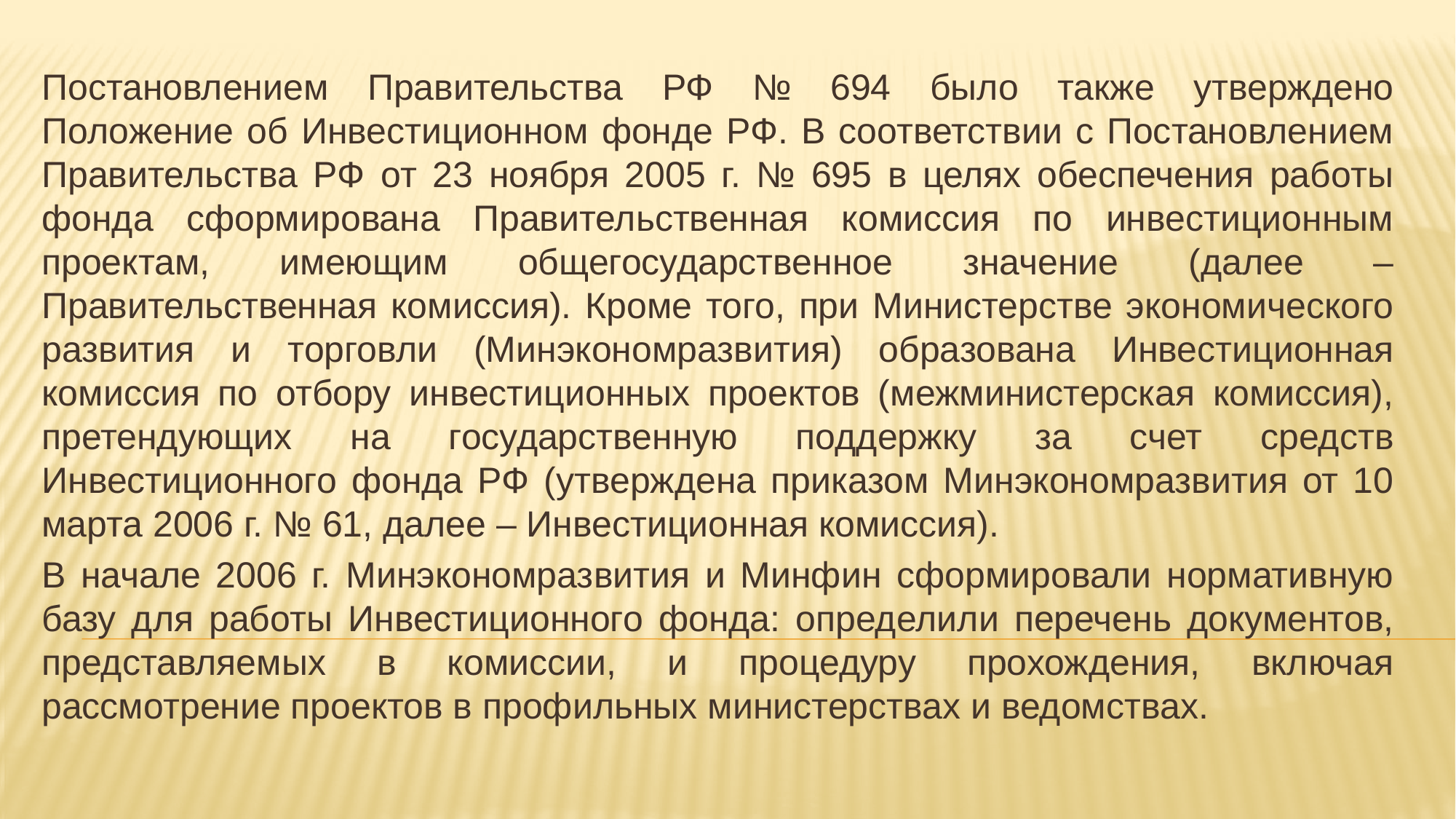

Постановлением Правительства РФ № 694 было также утверждено Положение об Инвестиционном фонде РФ. В соответствии с Постановлением Правительства РФ от 23 ноября 2005 г. № 695 в целях обеспечения работы фонда сформирована Правительственная комиссия по инвестиционным проектам, имеющим общегосударственное значение (далее – Правительственная комиссия). Кроме того, при Министерстве экономического развития и торговли (Минэкономразвития) образована Инвестиционная комиссия по отбору инвестиционных проектов (межминистерская комиссия), претендующих на государственную поддержку за счет средств Инвестиционного фонда РФ (утверждена приказом Минэкономразвития от 10 марта 2006 г. № 61, далее – Инвестиционная комиссия).
В начале 2006 г. Минэкономразвития и Минфин сформировали нормативную базу для работы Инвестиционного фонда: определили перечень документов, представляемых в комиссии, и процедуру прохождения, включая рассмотрение проектов в профильных министерствах и ведомствах.